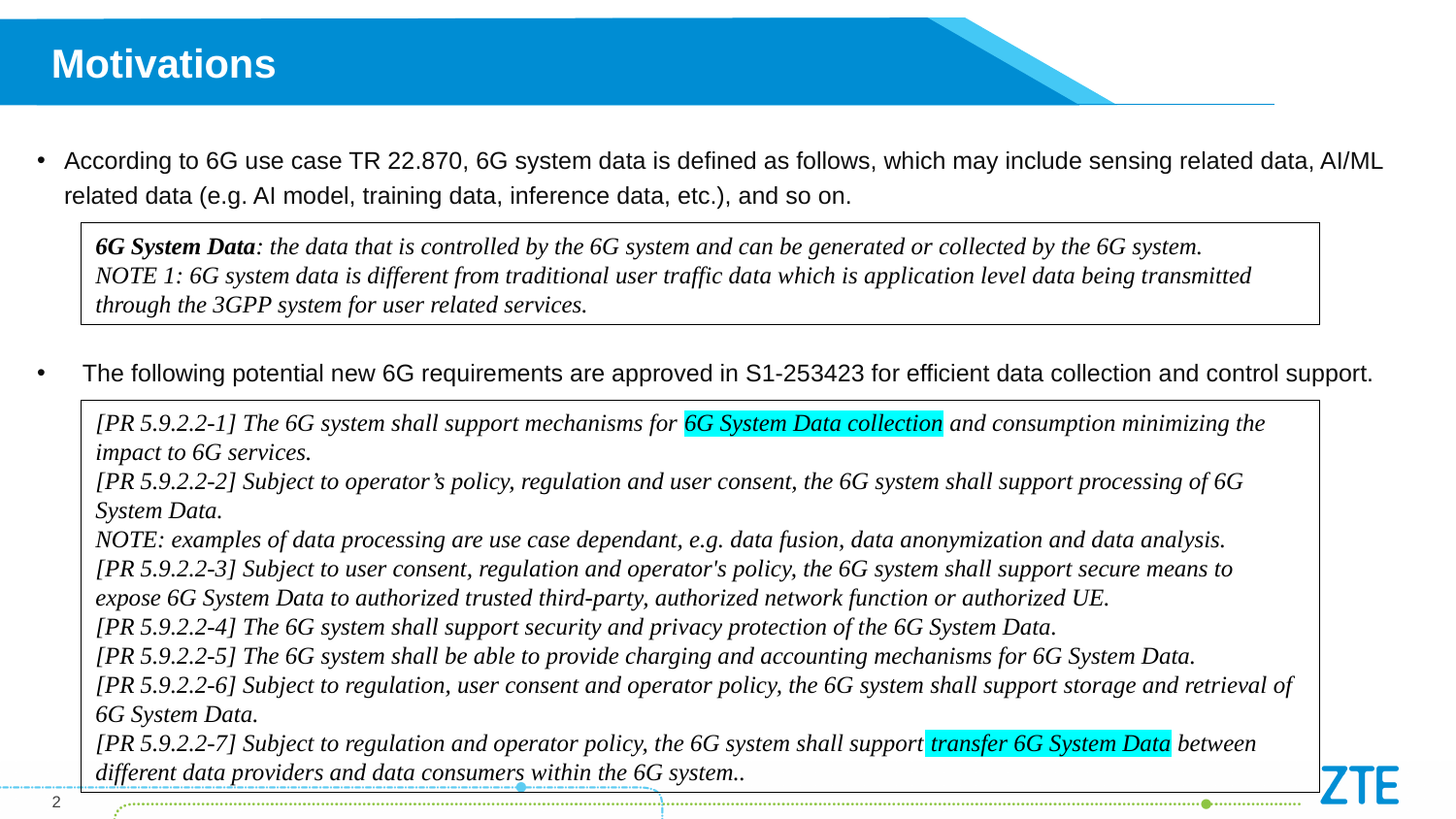

Motivations
According to 6G use case TR 22.870, 6G system data is defined as follows, which may include sensing related data, AI/ML related data (e.g. AI model, training data, inference data, etc.), and so on.

The following potential new 6G requirements are approved in S1-253423 for efficient data collection and control support.
6G System Data: the data that is controlled by the 6G system and can be generated or collected by the 6G system.
NOTE 1: 6G system data is different from traditional user traffic data which is application level data being transmitted through the 3GPP system for user related services.
[PR 5.9.2.2-1] The 6G system shall support mechanisms for 6G System Data collection and consumption minimizing the impact to 6G services.
[PR 5.9.2.2-2] Subject to operator’s policy, regulation and user consent, the 6G system shall support processing of 6G System Data.
NOTE: examples of data processing are use case dependant, e.g. data fusion, data anonymization and data analysis.
[PR 5.9.2.2-3] Subject to user consent, regulation and operator's policy, the 6G system shall support secure means to expose 6G System Data to authorized trusted third-party, authorized network function or authorized UE.
[PR 5.9.2.2-4] The 6G system shall support security and privacy protection of the 6G System Data.
[PR 5.9.2.2-5] The 6G system shall be able to provide charging and accounting mechanisms for 6G System Data.
[PR 5.9.2.2-6] Subject to regulation, user consent and operator policy, the 6G system shall support storage and retrieval of 6G System Data.
[PR 5.9.2.2-7] Subject to regulation and operator policy, the 6G system shall support transfer 6G System Data between different data providers and data consumers within the 6G system..